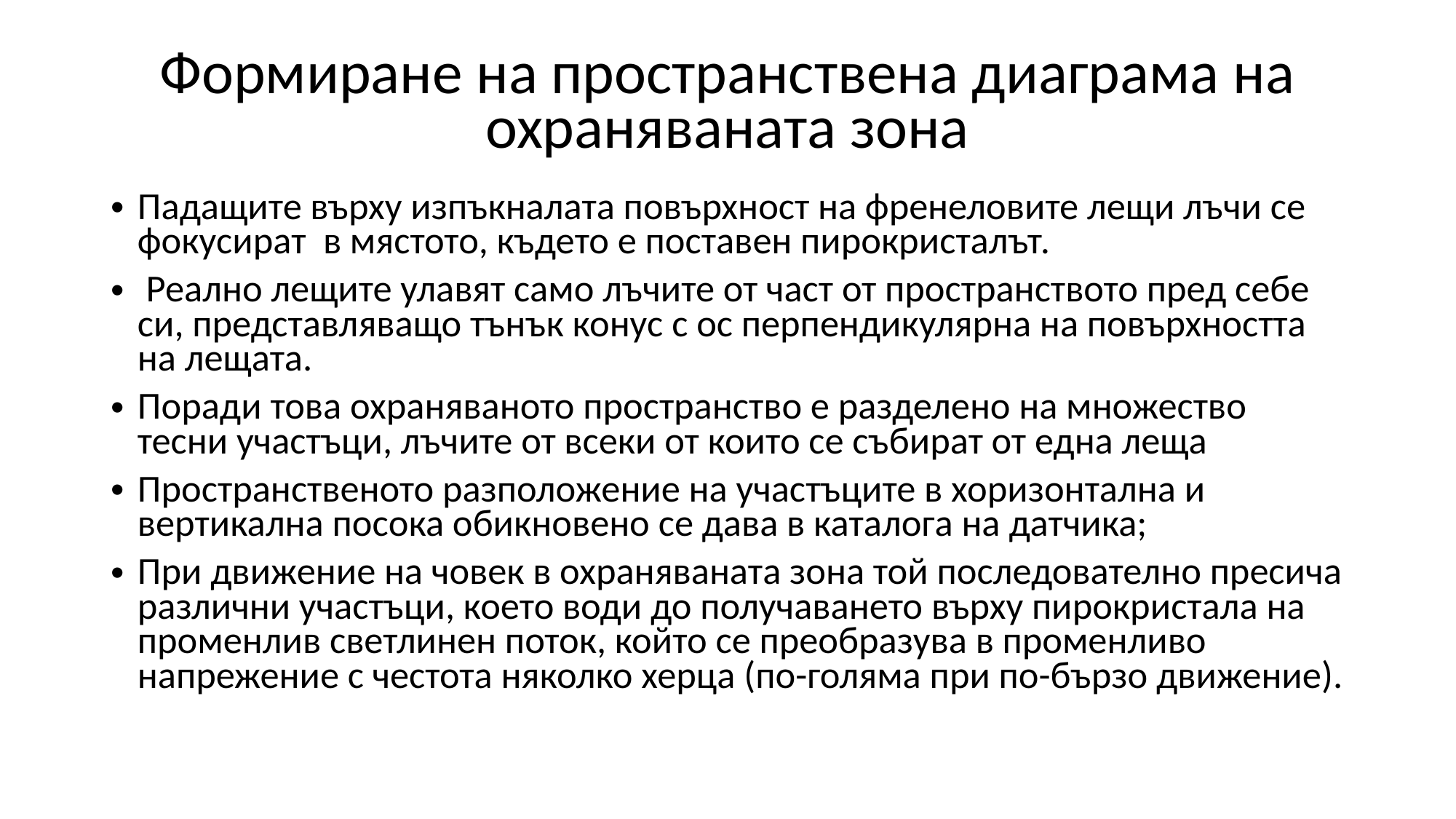

# Формиране на пространствена диаграма на охраняваната зона
Падащите върху изпъкналата повърхност на френеловите лещи лъчи се фокусират  в мястото, където е поставен пирокристалът.
 Реално лещите улавят само лъчите от част от пространството пред себе си, представляващо тънък конус с ос перпендикулярна на повърхността на лещата.
Поради това охраняваното пространство е разделено на множество тесни участъци, лъчите от всеки от които се събират от една леща
Пространственото разположение на участъците в хоризонтална и вертикална посока обикновено се дава в каталога на датчика;
При движение на човек в охраняваната зона той последователно пресича различни участъци, което води до получаването върху пирокристала на променлив светлинен поток, който се преобразува в променливо напрежение с честота няколко херца (по-голяма при по-бързо движение).